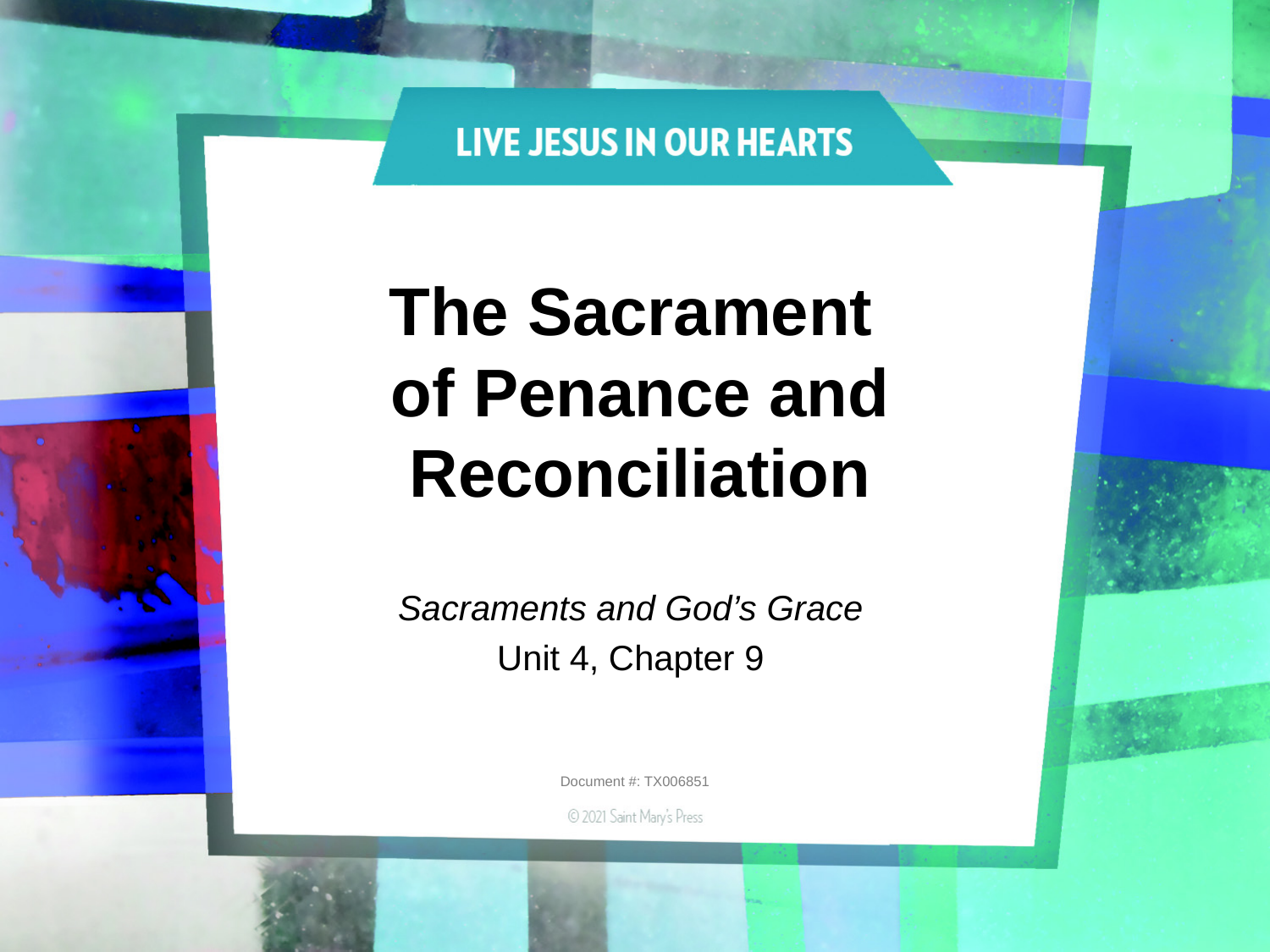

# The Sacrament of Penance and Reconciliation
Sacraments and God’s Grace
Unit 4, Chapter 9
Document #: TX006851